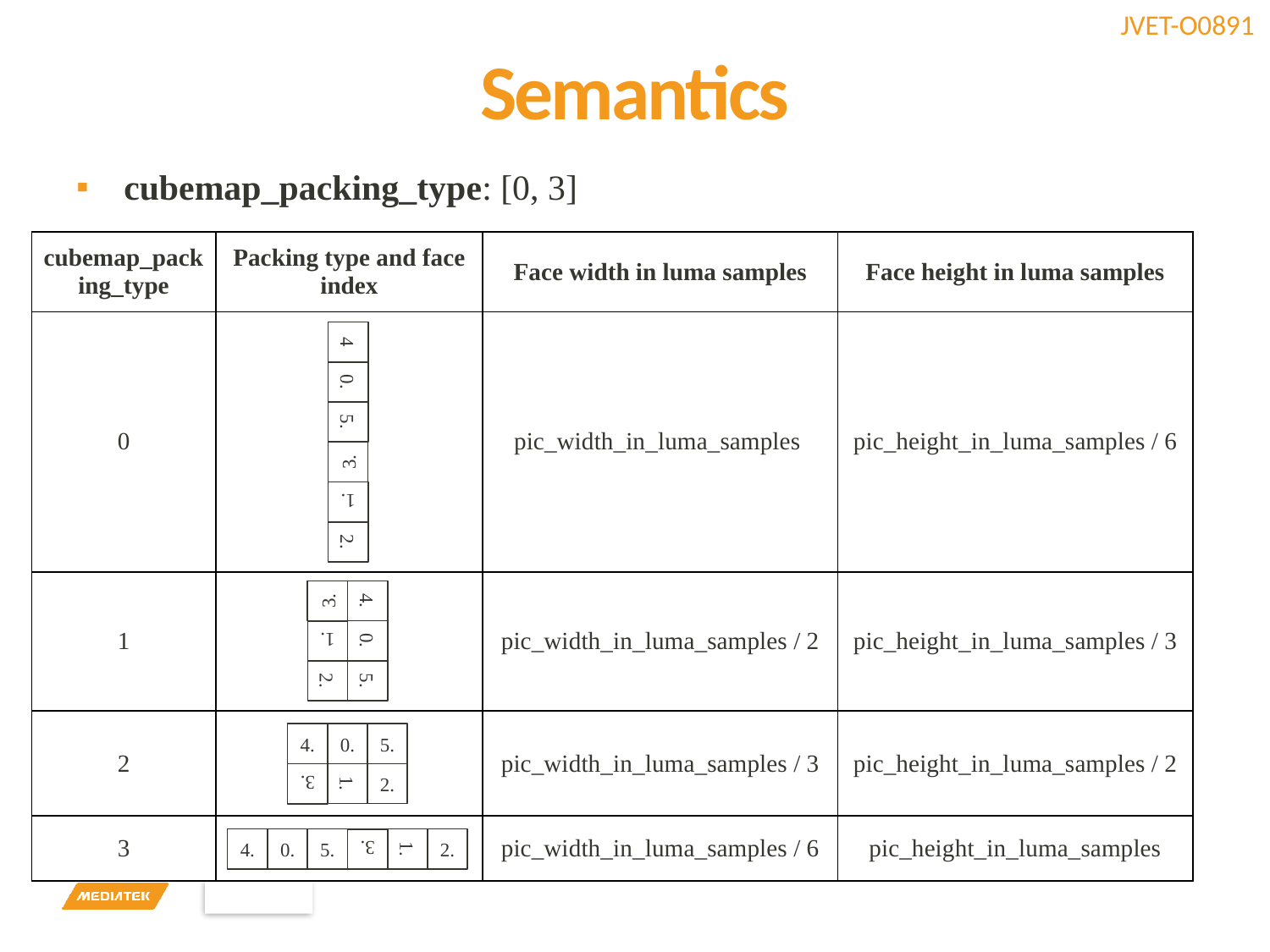

# Semantics
cubemap_packing_type: [0, 3]

| cubemap\_packing\_type | Packing type and face index | Face width in luma samples | Face height in luma samples |
| --- | --- | --- | --- |
| 0 |  | pic\_width\_in\_luma\_samples | pic\_height\_in\_luma\_samples / 6 |
| 1 |  | pic\_width\_in\_luma\_samples / 2 | pic\_height\_in\_luma\_samples / 3 |
| 2 |  | pic\_width\_in\_luma\_samples / 3 | pic\_height\_in\_luma\_samples / 2 |
| 3 |  | pic\_width\_in\_luma\_samples / 6 | pic\_height\_in\_luma\_samples |
4
0.
5.
3.
1.
2.
4.
0.
5.
3.
1.
2.
4.
0.
5.
3.
1.
2.
4.
0.
5.
3.
1.
2.